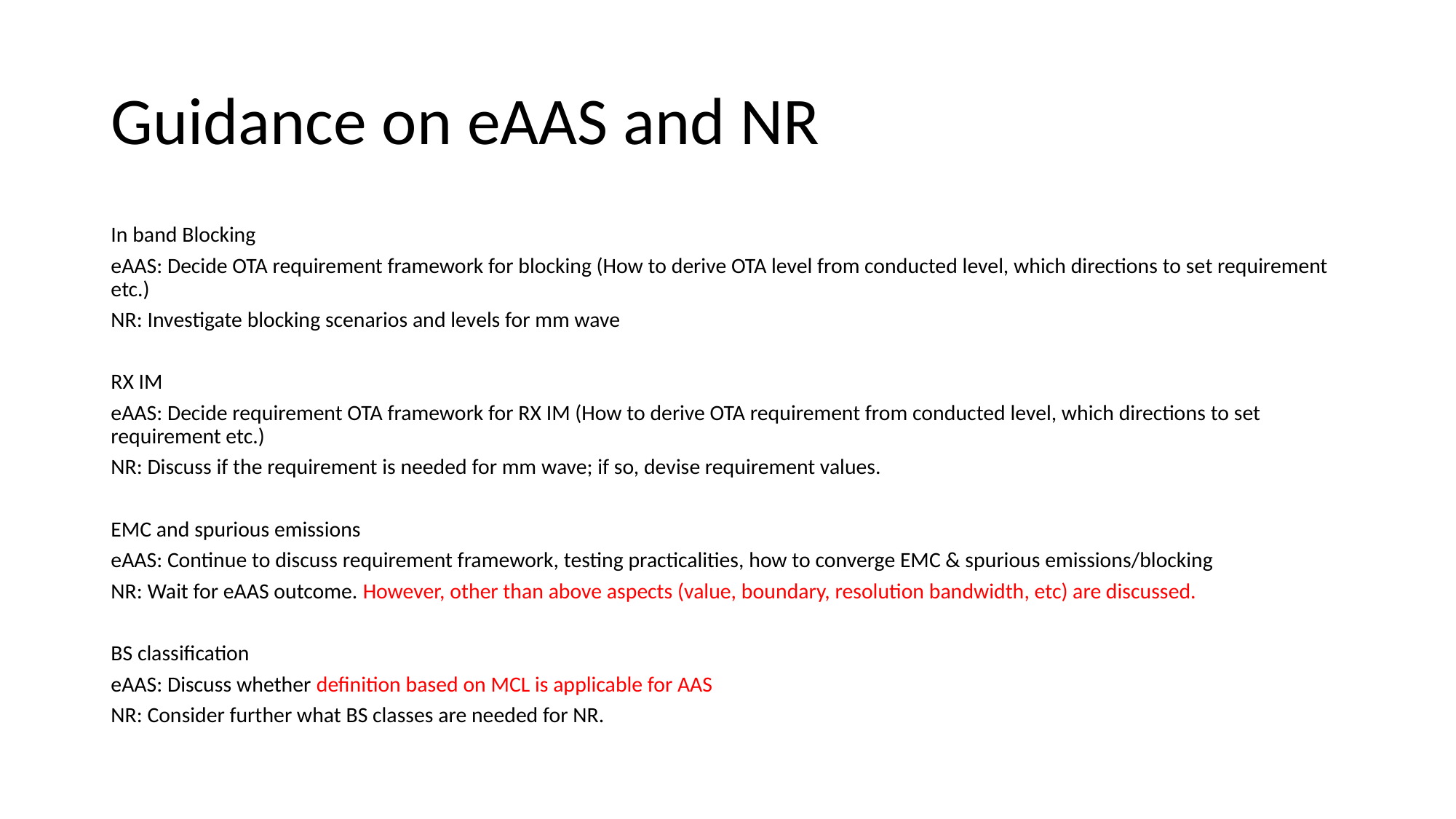

# Guidance on eAAS and NR
In band Blocking
eAAS: Decide OTA requirement framework for blocking (How to derive OTA level from conducted level, which directions to set requirement etc.)
NR: Investigate blocking scenarios and levels for mm wave

RX IM
eAAS: Decide requirement OTA framework for RX IM (How to derive OTA requirement from conducted level, which directions to set requirement etc.)
NR: Discuss if the requirement is needed for mm wave; if so, devise requirement values.

EMC and spurious emissions
eAAS: Continue to discuss requirement framework, testing practicalities, how to converge EMC & spurious emissions/blocking
NR: Wait for eAAS outcome. However, other than above aspects (value, boundary, resolution bandwidth, etc) are discussed.

BS classification
eAAS: Discuss whether definition based on MCL is applicable for AAS
NR: Consider further what BS classes are needed for NR.